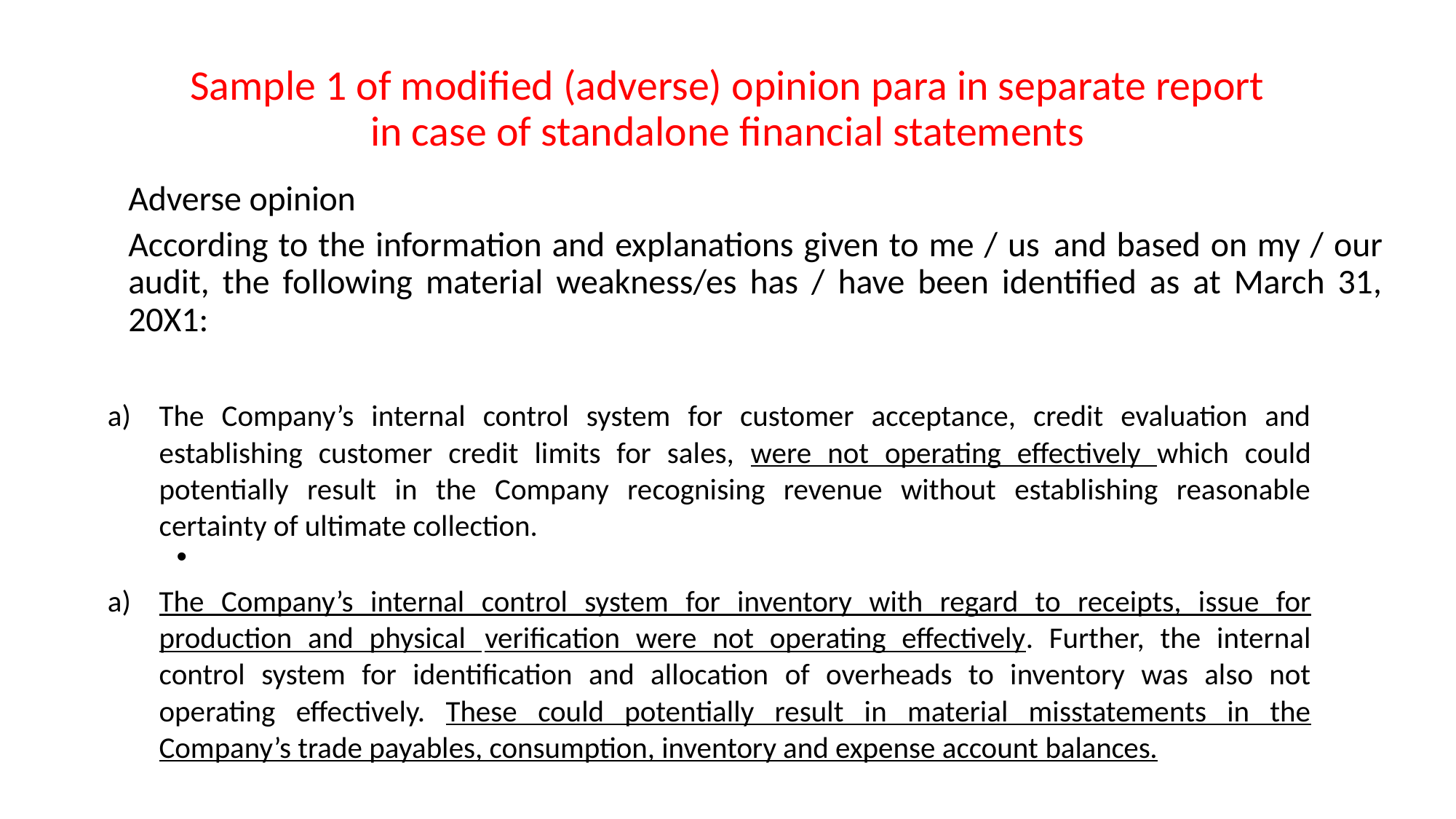

# Sample 1 of modified (adverse) opinion para in separate report in case of standalone financial statements
Adverse opinion
According to the information and explanations given to me / us and based on my / our audit, the following material weakness/es has / have been identified as at March 31, 20X1:

The Company’s internal control system for customer acceptance, credit evaluation and establishing customer credit limits for sales, were not operating effectively which could potentially result in the Company recognising revenue without establishing reasonable certainty of ultimate collection.

The Company’s internal control system for inventory with regard to receipts, issue for production and physical verification were not operating effectively. Further, the internal control system for identification and allocation of overheads to inventory was also not operating effectively. These could potentially result in material misstatements in the Company’s trade payables, consumption, inventory and expense account balances.